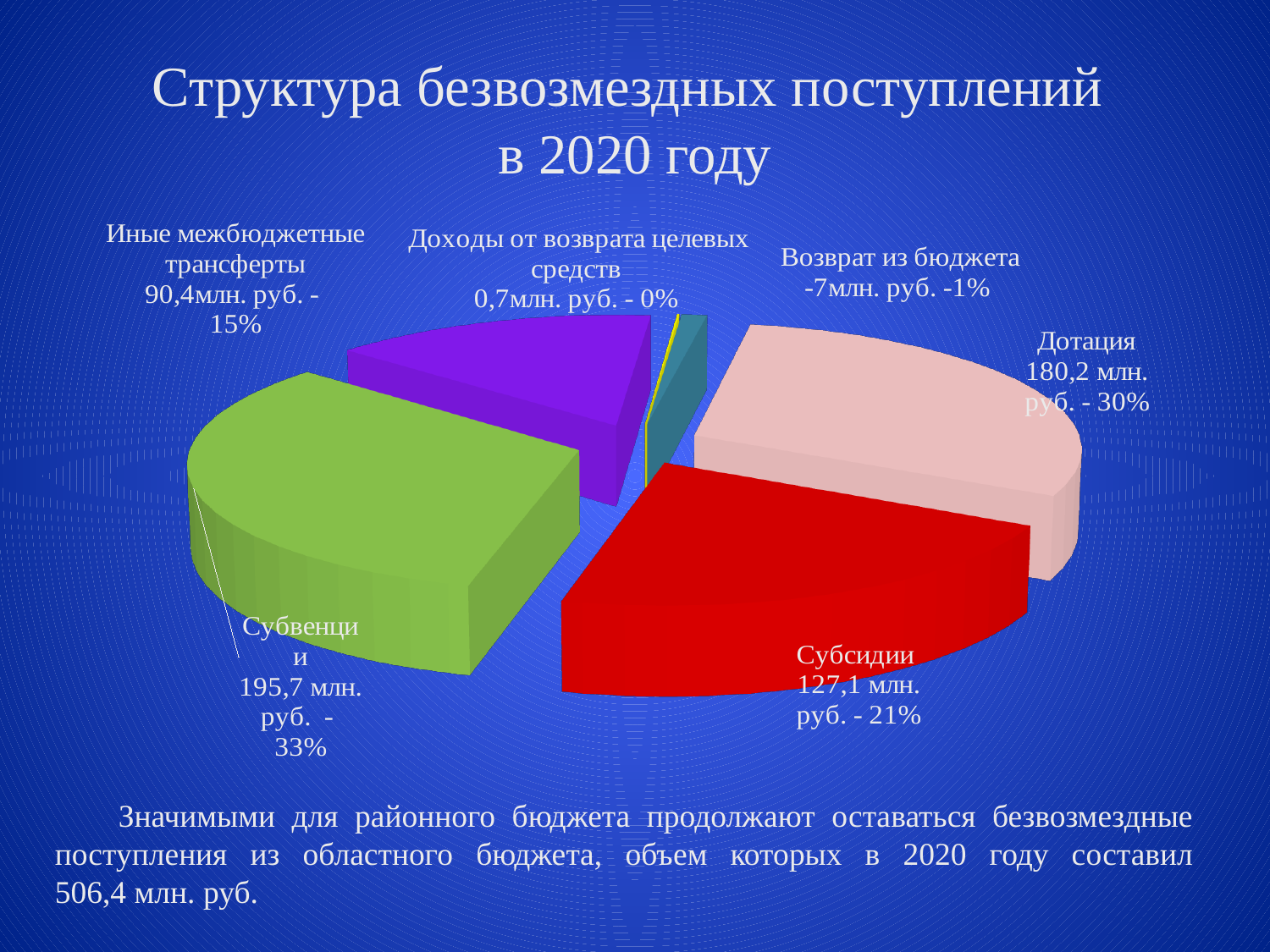

# Структура безвозмездных поступлений в 2020 году

[unsupported chart]

Значимыми для районного бюджета продолжают оставаться безвозмездные поступления из областного бюджета, объем которых в 2020 году составил 506,4 млн. руб.